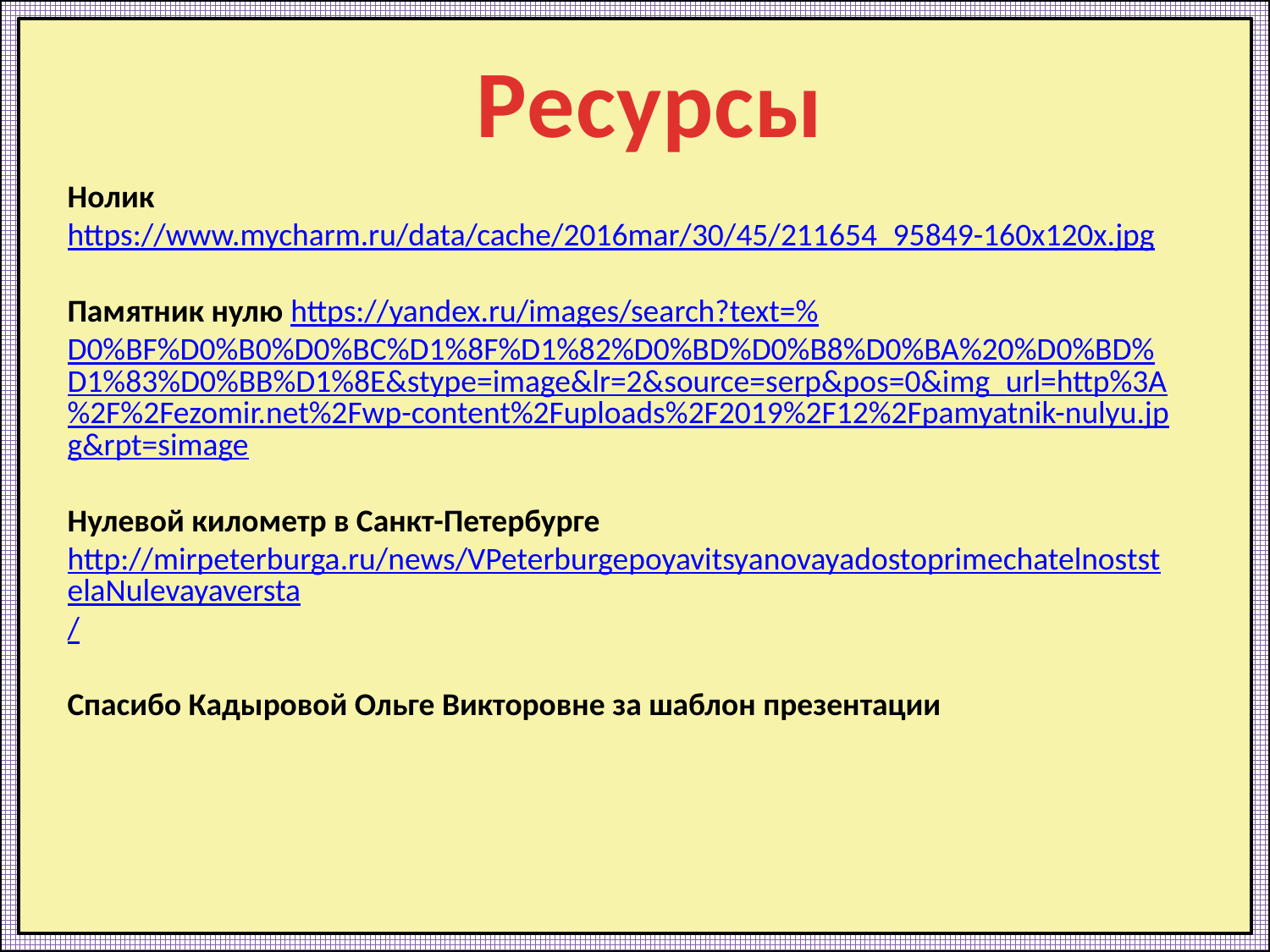

Ресурсы
Нолик
https://www.mycharm.ru/data/cache/2016mar/30/45/211654_95849-160x120x.jpg

Памятник нулю https://yandex.ru/images/search?text=%D0%BF%D0%B0%D0%BC%D1%8F%D1%82%D0%BD%D0%B8%D0%BA%20%D0%BD%D1%83%D0%BB%D1%8E&stype=image&lr=2&source=serp&pos=0&img_url=http%3A%2F%2Fezomir.net%2Fwp-content%2Fuploads%2F2019%2F12%2Fpamyatnik-nulyu.jpg&rpt=simage

Нулевой километр в Санкт-Петербурге http://mirpeterburga.ru/news/VPeterburgepoyavitsyanovayadostoprimechatelnoststelaNulevayaversta/

Спасибо Кадыровой Ольге Викторовне за шаблон презентации